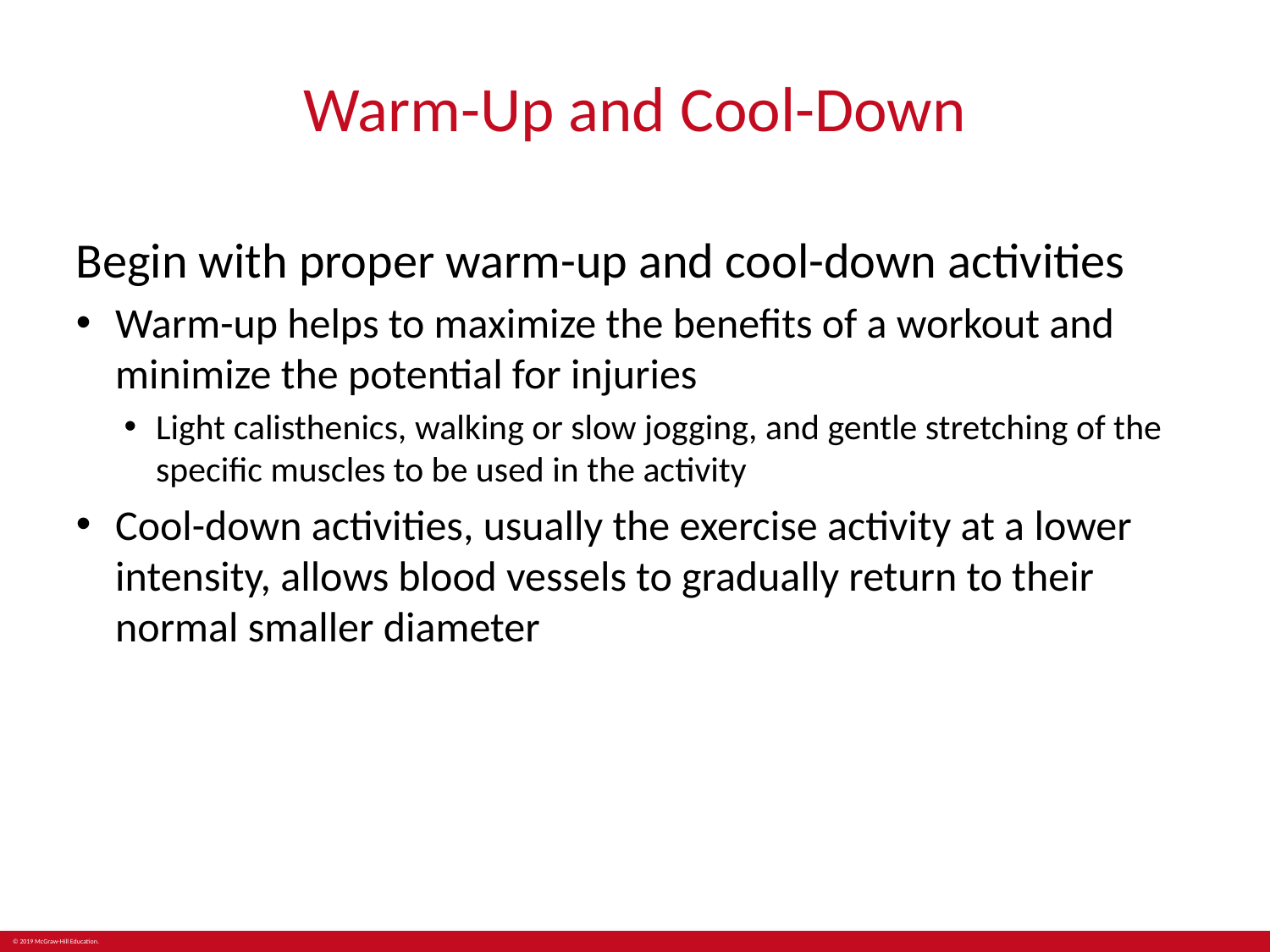

# Warm-Up and Cool-Down
Begin with proper warm-up and cool-down activities
Warm-up helps to maximize the benefits of a workout and minimize the potential for injuries
Light calisthenics, walking or slow jogging, and gentle stretching of the specific muscles to be used in the activity
Cool-down activities, usually the exercise activity at a lower intensity, allows blood vessels to gradually return to their normal smaller diameter